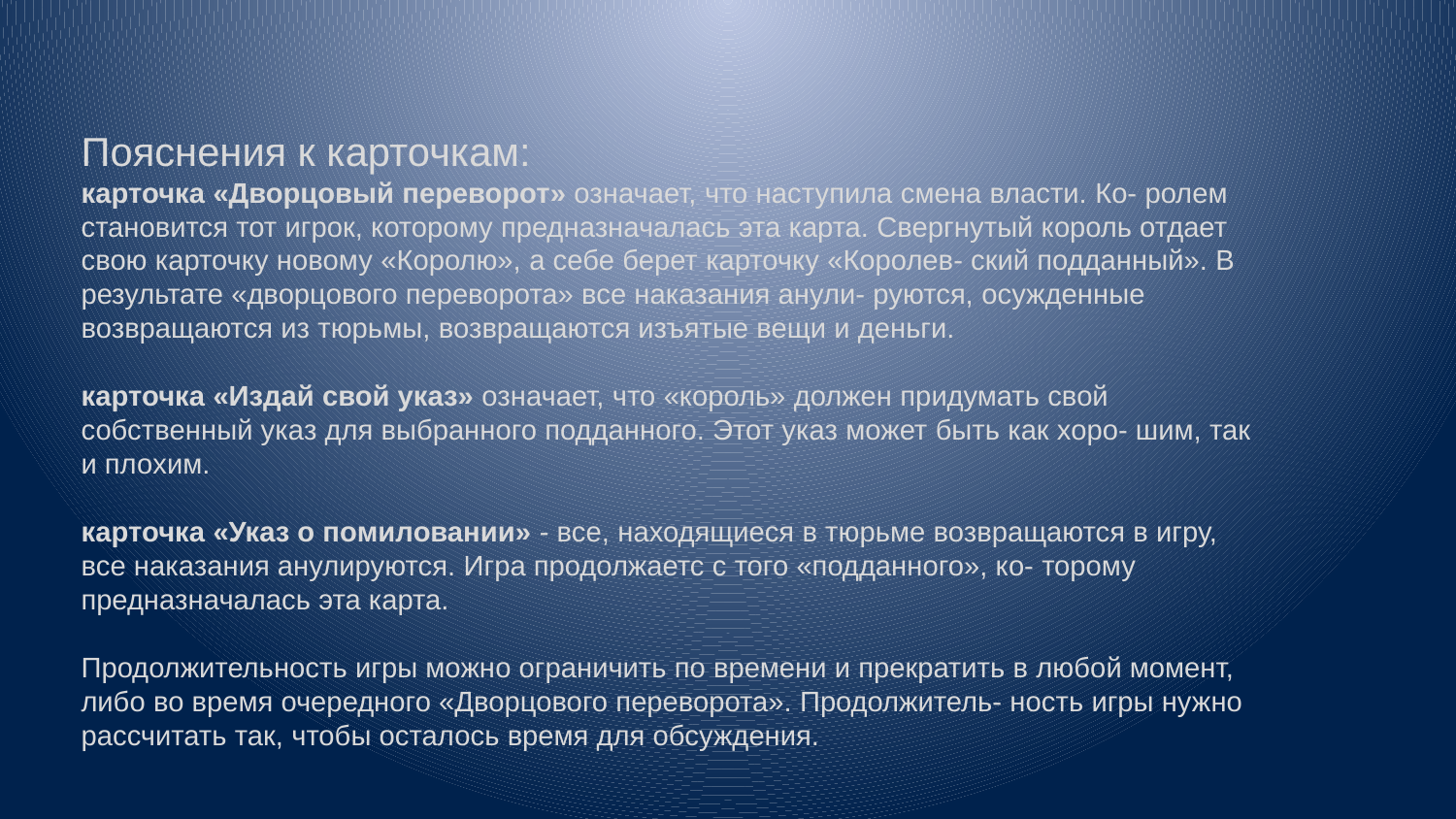

Пояснения к карточкам:
карточка «Дворцовый переворот» означает, что наступила смена власти. Ко- ролем становится тот игрок, которому предназначалась эта карта. Свергнутый король отдает свою карточку новому «Королю», а себе берет карточку «Королев- ский подданный». В результате «дворцового переворота» все наказания анули- руются, осужденные возвращаются из тюрьмы, возвращаются изъятые вещи и деньги.

карточка «Издай свой указ» означает, что «король» должен придумать свой собственный указ для выбранного подданного. Этот указ может быть как хоро- шим, так и плохим.

карточка «Указ о помиловании» - все, находящиеся в тюрьме возвращаются в игру, все наказания анулируются. Игра продолжаетс с того «подданного», ко- торому предназначалась эта карта.

Продолжительность игры можно ограничить по времени и прекратить в любой момент, либо во время очередного «Дворцового переворота». Продолжитель- ность игры нужно рассчитать так, чтобы осталось время для обсуждения.